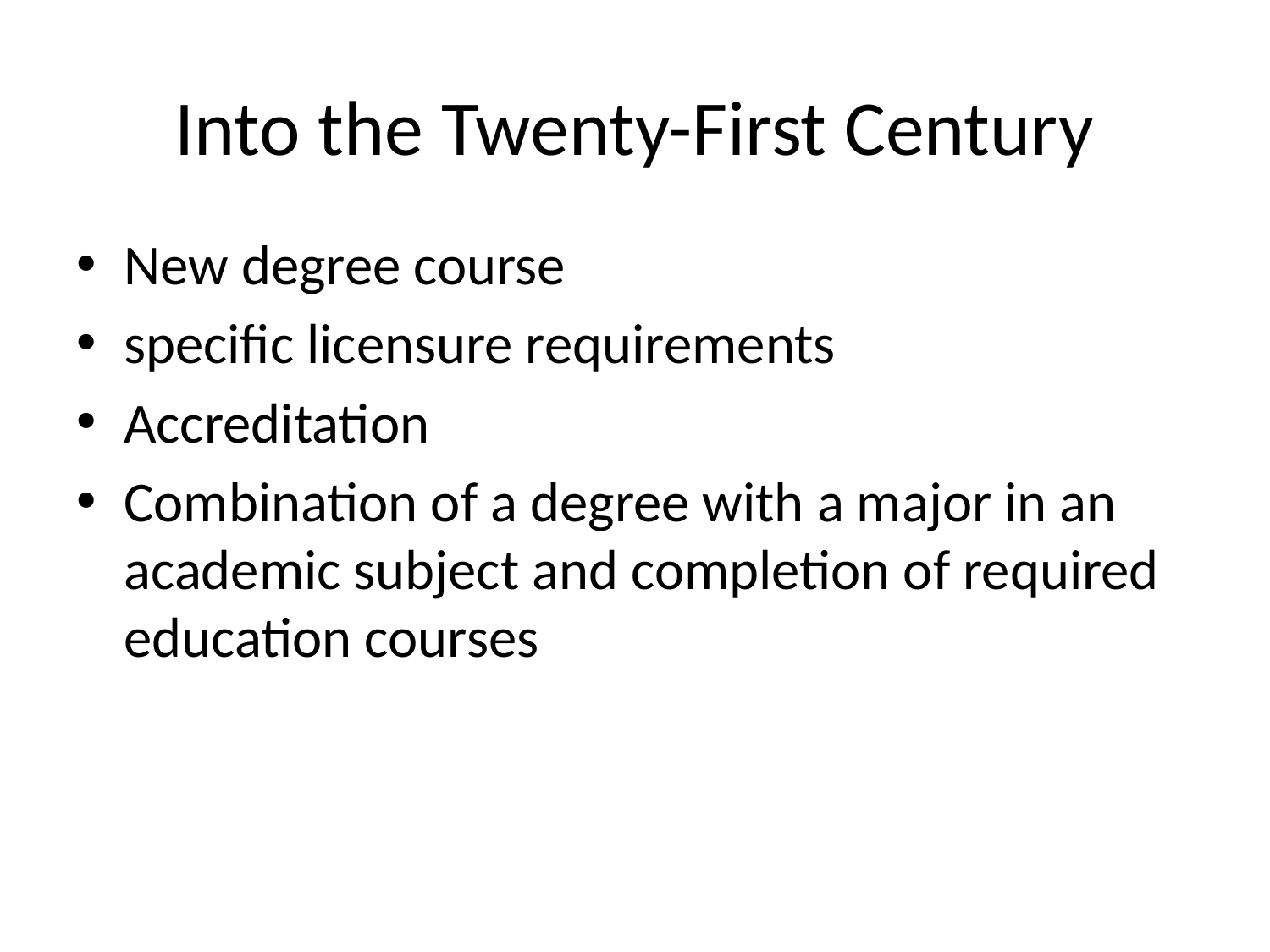

# Into the Twenty-First Century
New degree course
specific licensure requirements
Accreditation
Combination of a degree with a major in an academic subject and completion of required education courses